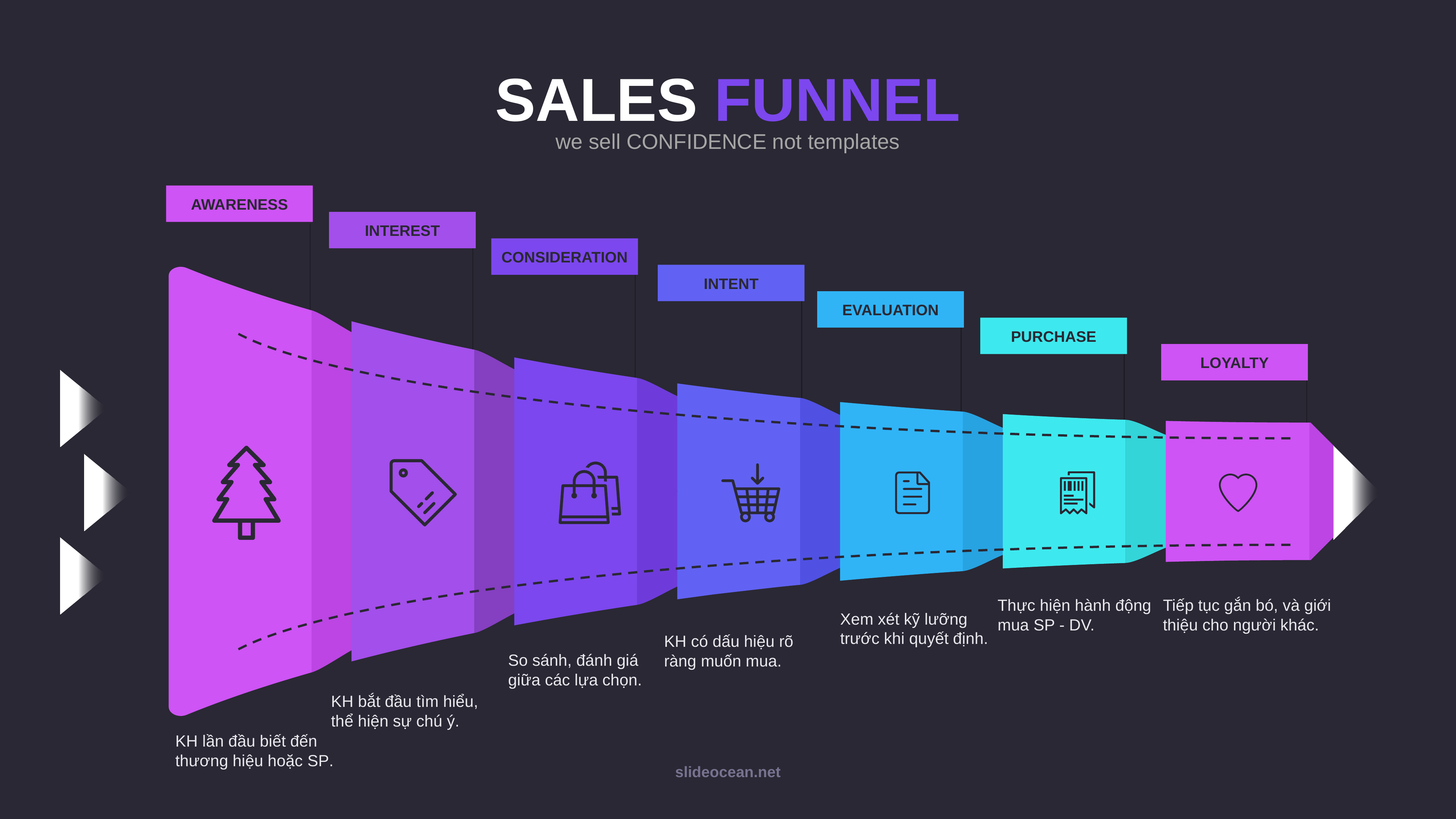

SALES FUNNEL
we sell CONFIDENCE not templates

AWARENESS
INTEREST
CONSIDERATION

INTENT
EVALUATION
PURCHASE

LOYALTY

Thực hiện hành động mua SP - DV.
Tiếp tục gắn bó, và giới thiệu cho người khác.
Xem xét kỹ lưỡng trước khi quyết định.
KH có dấu hiệu rõ ràng muốn mua.
So sánh, đánh giá giữa các lựa chọn.
KH bắt đầu tìm hiểu, thể hiện sự chú ý.
KH lần đầu biết đến thương hiệu hoặc SP.
slideocean.net